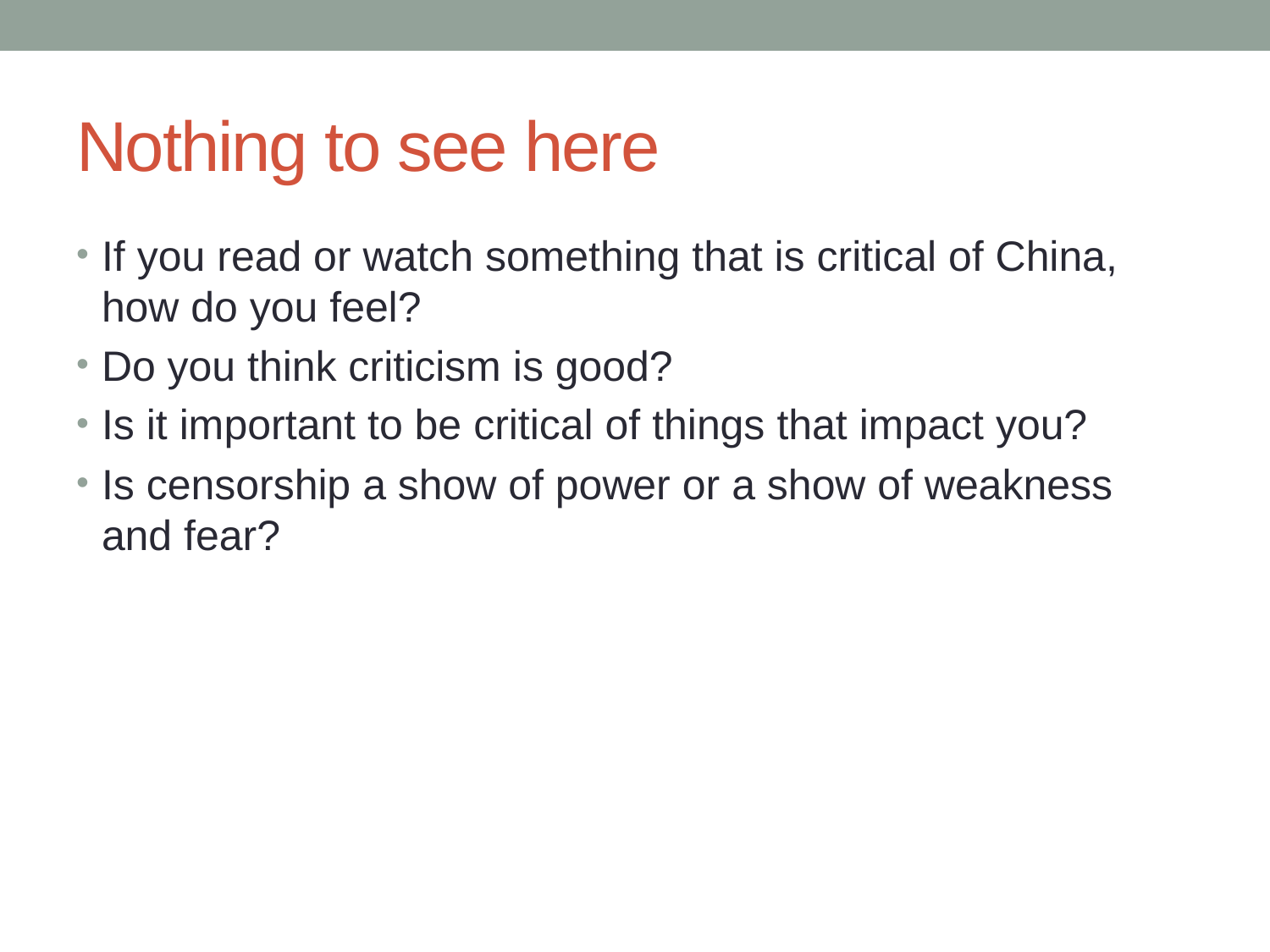

# Nothing to see here
If you read or watch something that is critical of China, how do you feel?
Do you think criticism is good?
Is it important to be critical of things that impact you?
Is censorship a show of power or a show of weakness and fear?